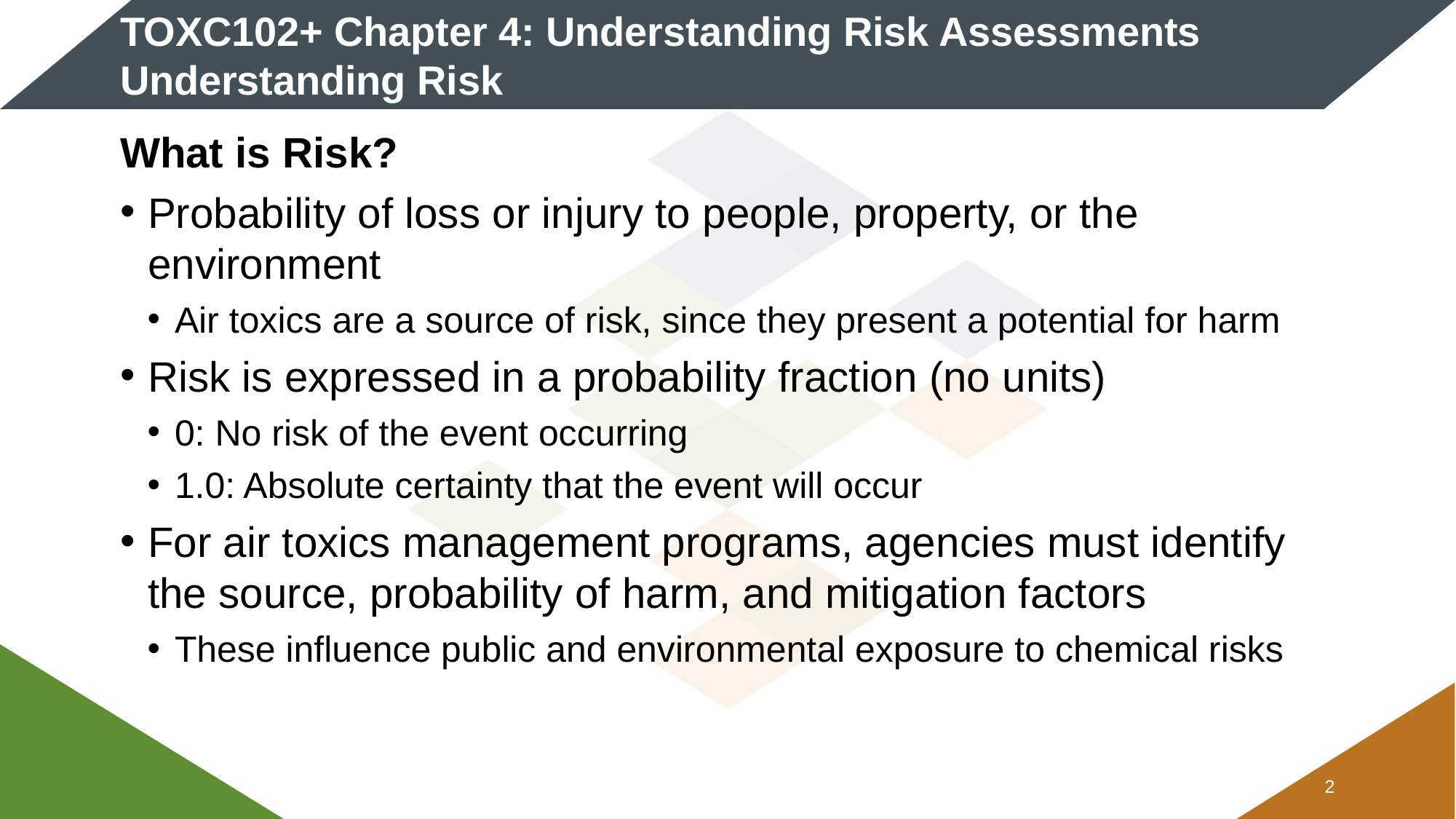

# TOXC102+ Chapter 4: Understanding Risk Assessments Understanding Risk
What is Risk?
Probability of loss or injury to people, property, or the environment
Air toxics are a source of risk, since they present a potential for harm
Risk is expressed in a probability fraction (no units)
0: No risk of the event occurring
1.0: Absolute certainty that the event will occur
For air toxics management programs, agencies must identify the source, probability of harm, and mitigation factors
These influence public and environmental exposure to chemical risks
2